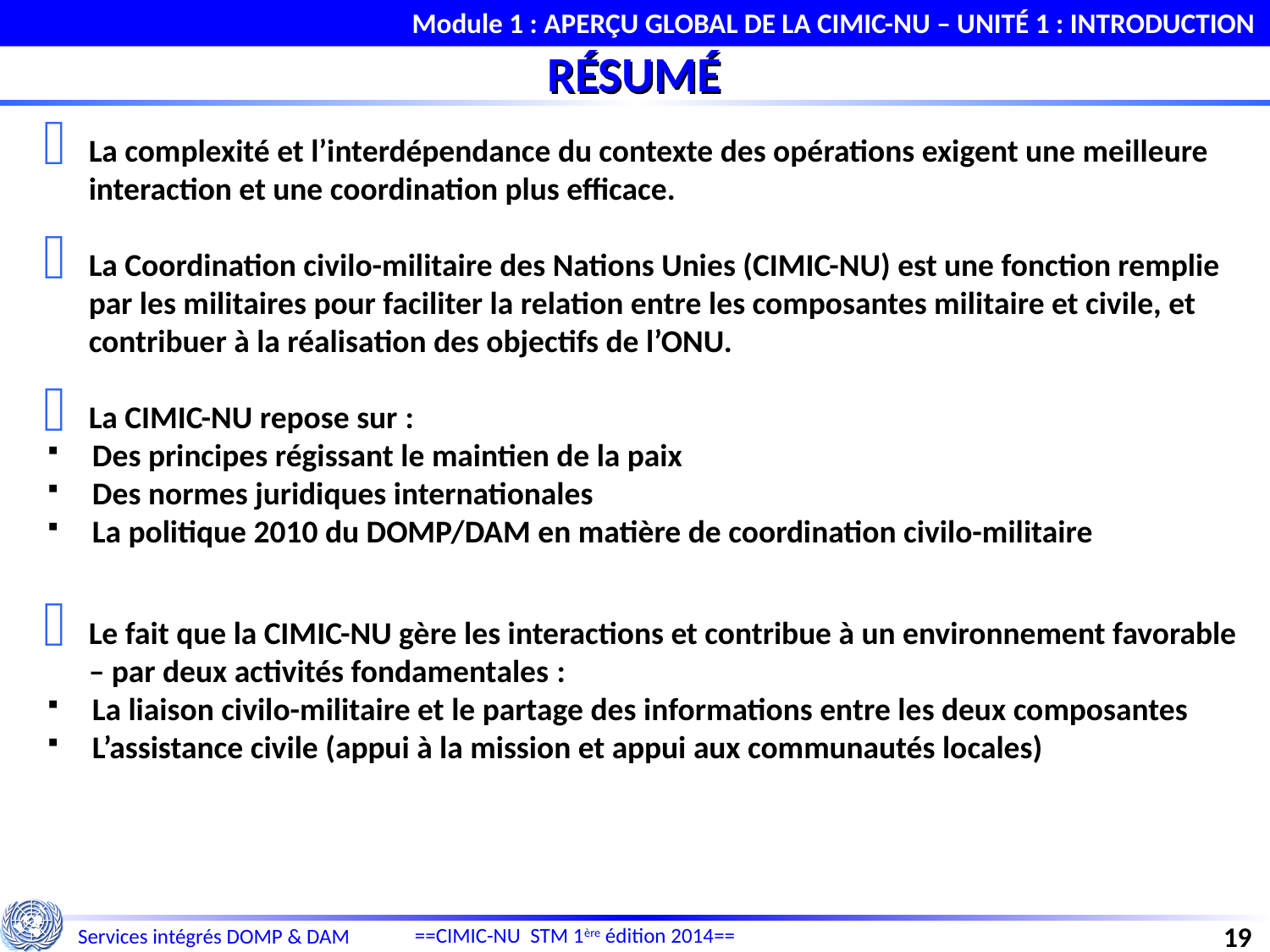

Module 1 : APERÇU GLOBAL DE LA CIMIC-NU – UNITÉ 1 : INTRODUCTION
RÉSUMÉ
La complexité et l’interdépendance du contexte des opérations exigent une meilleure interaction et une coordination plus efficace.

La Coordination civilo-militaire des Nations Unies (CIMIC-NU) est une fonction remplie par les militaires pour faciliter la relation entre les composantes militaire et civile, et contribuer à la réalisation des objectifs de l’ONU.

La CIMIC-NU repose sur :
Des principes régissant le maintien de la paix
Des normes juridiques internationales
La politique 2010 du DOMP/DAM en matière de coordination civilo-militaire

Le fait que la CIMIC-NU gère les interactions et contribue à un environnement favorable – par deux activités fondamentales :
La liaison civilo-militaire et le partage des informations entre les deux composantes
L’assistance civile (appui à la mission et appui aux communautés locales)

19
==CIMIC-NU  STM 1ère édition 2014==
Services intégrés DOMP & DAM